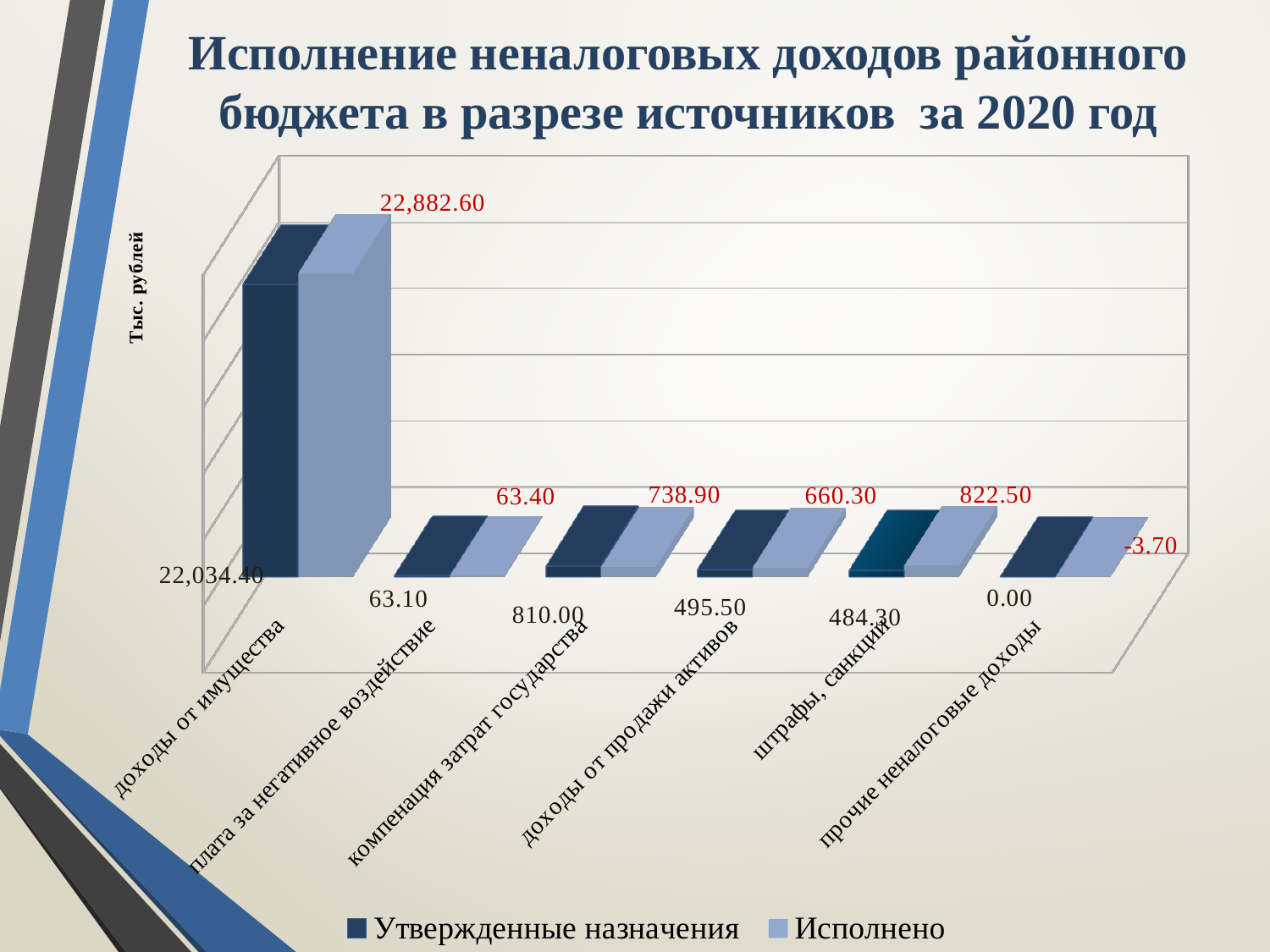

# Исполнение неналоговых доходов районного бюджета в разрезе источников  за 2020 год

[unsupported chart]